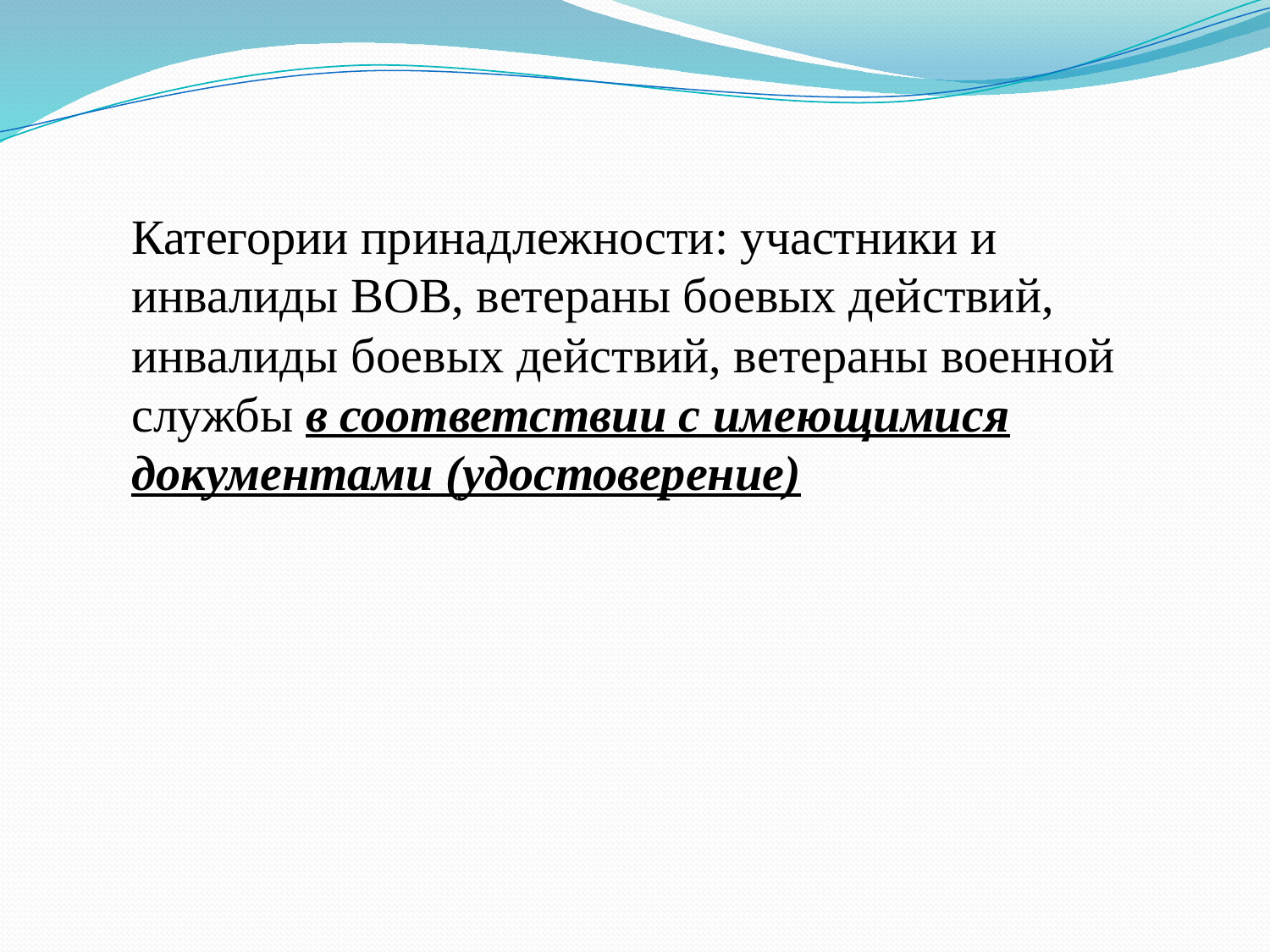

Категории принадлежности: участники и инвалиды ВОВ, ветераны боевых действий, инвалиды боевых действий, ветераны военной службы в соответствии с имеющимися документами (удостоверение)